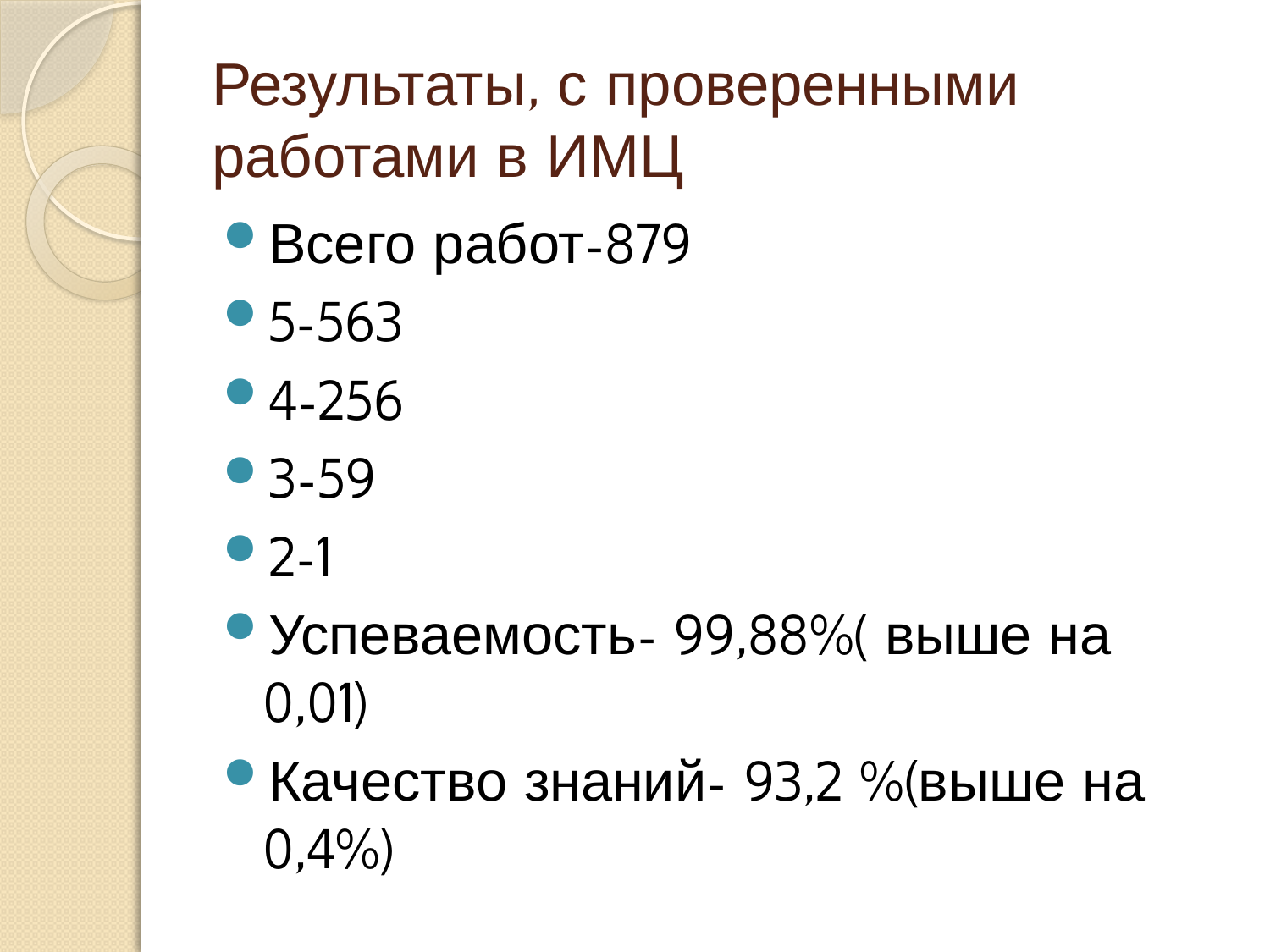

# Результаты, с проверенными работами в ИМЦ
Всего работ-879
5-563
4-256
3-59
2-1
Успеваемость- 99,88%( выше на 0,01)
Качество знаний- 93,2 %(выше на 0,4%)